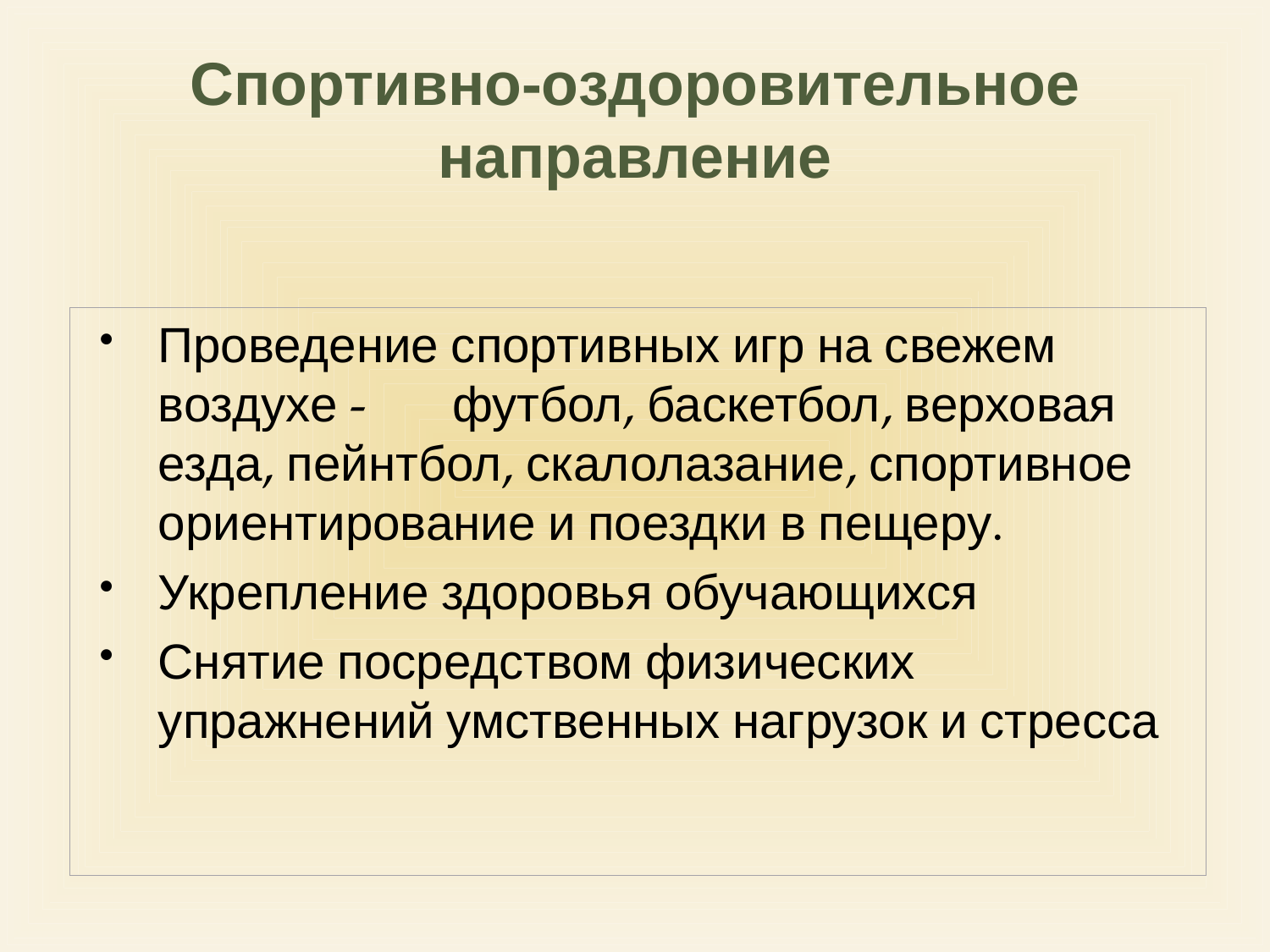

# Спортивно-оздоровительное направление
Проведение спортивных игр на свежем воздухе -       футбол, баскетбол, верховая езда, пейнтбол, скалолазание, спортивное ориентирование и поездки в пещеру.
Укрепление здоровья обучающихся
Снятие посредством физических упражнений умственных нагрузок и стресса